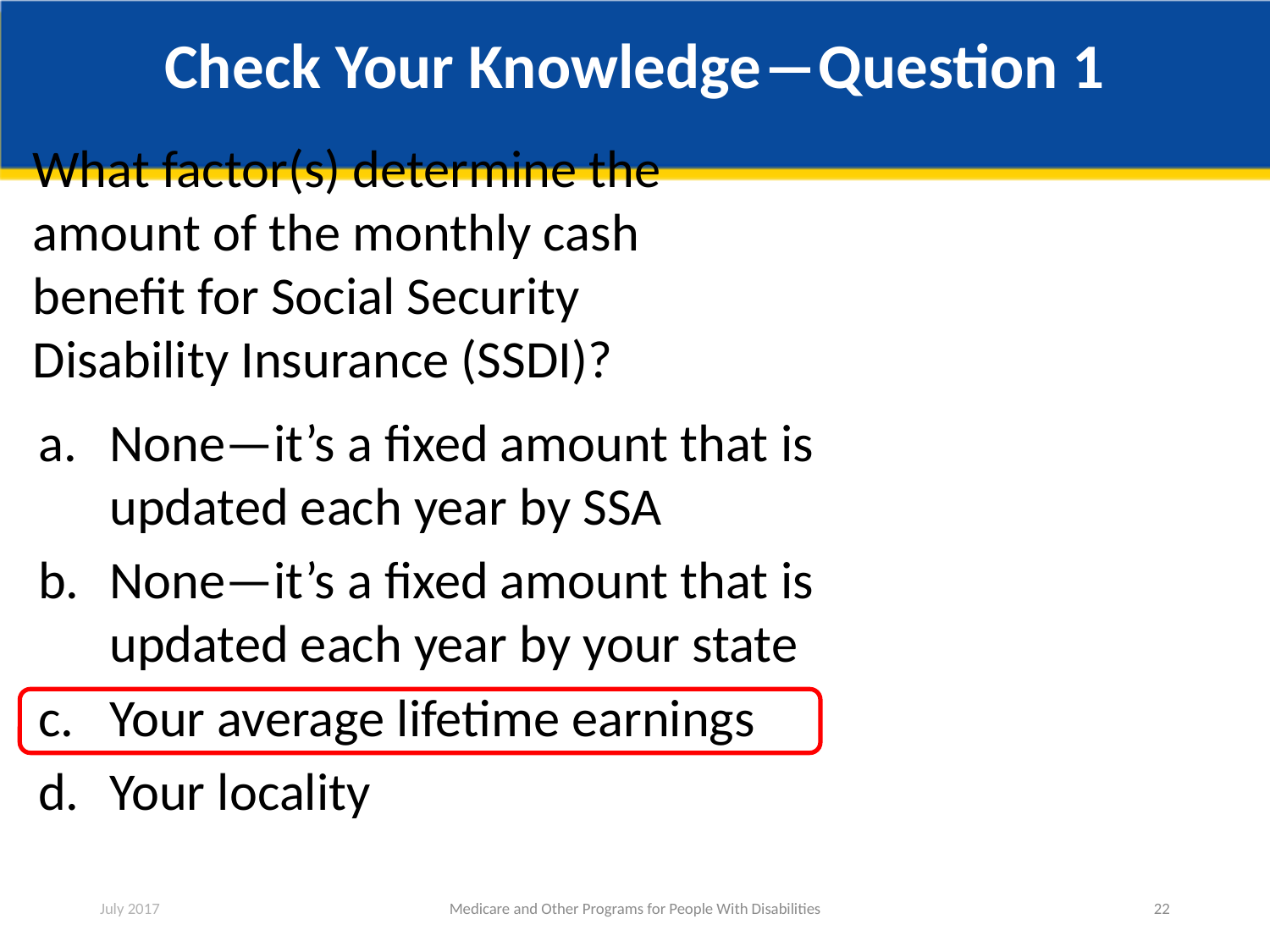

# Check Your Knowledge―Question 1
What factor(s) determine the amount of the monthly cash benefit for Social Security Disability Insurance (SSDI)?
None—it’s a fixed amount that is updated each year by SSA
None—it’s a fixed amount that is updated each year by your state
Your average lifetime earnings
Your locality

July 2017
Medicare and Other Programs for People With Disabilities
22